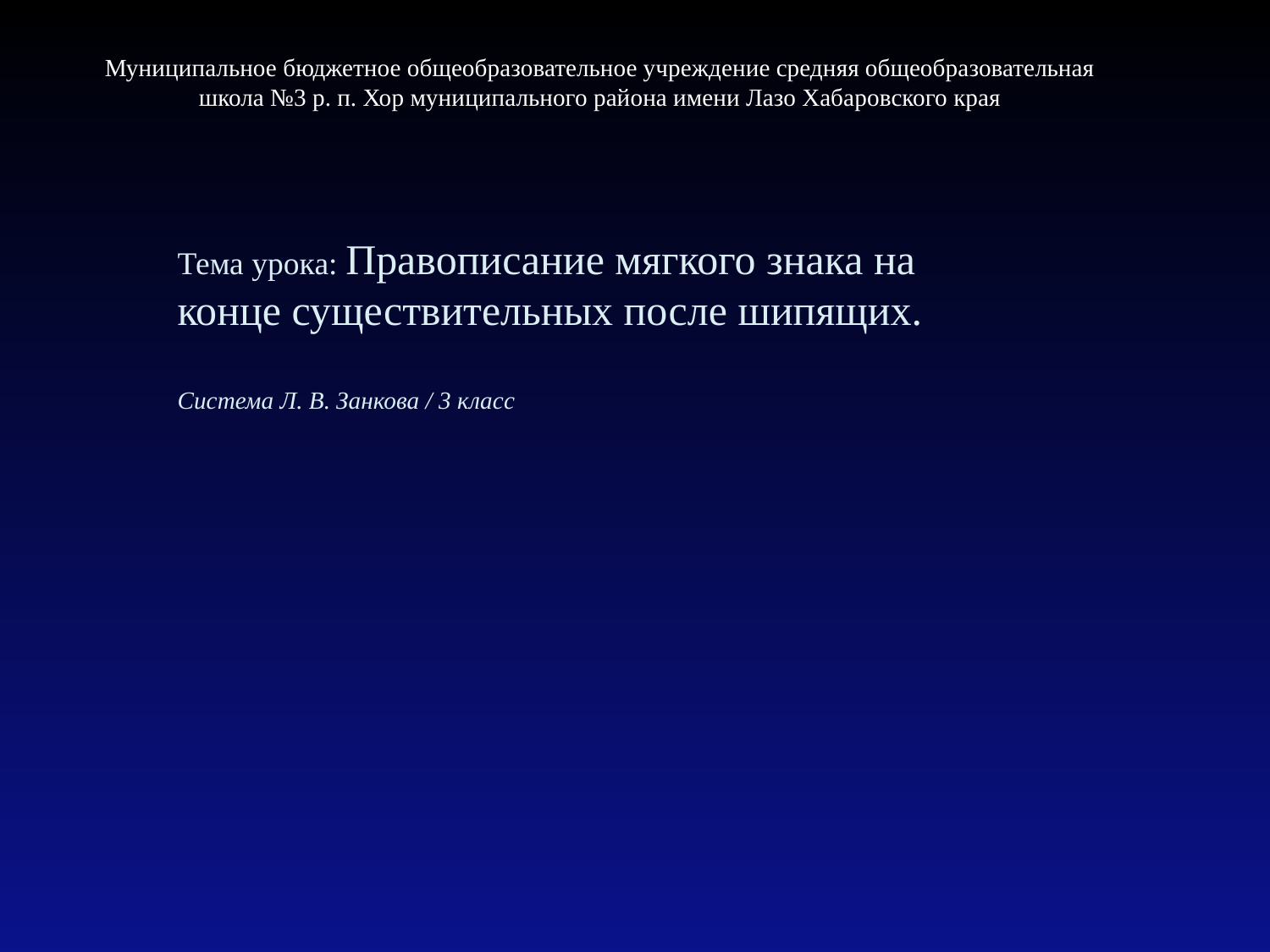

# Муниципальное бюджетное общеобразовательное учреждение средняя общеобразовательная школа №3 р. п. Хор муниципального района имени Лазо Хабаровского края
Тема урока: Правописание мягкого знака на конце существительных после шипящих.

Система Л. В. Занкова / 3 класс